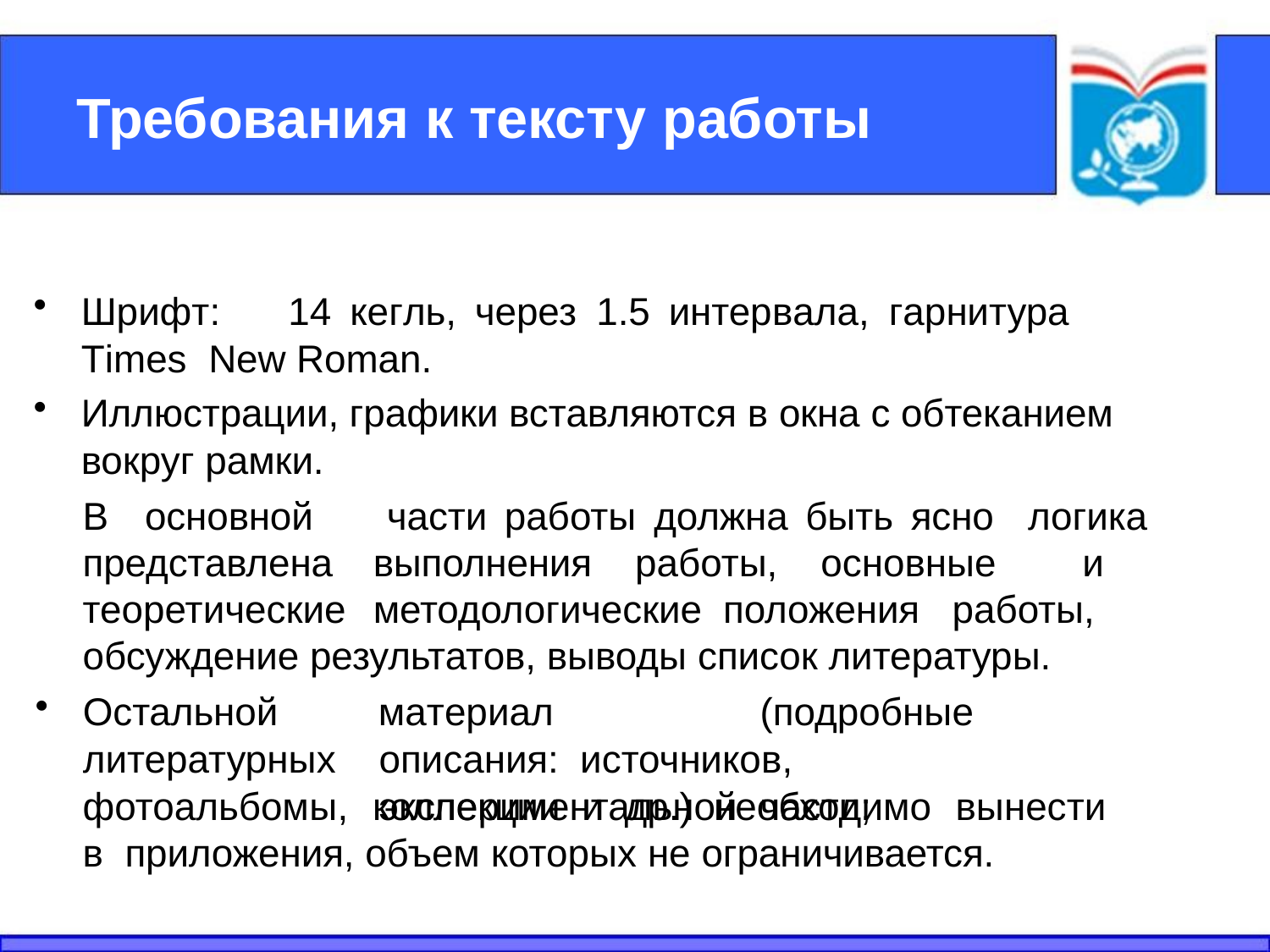

# Требования к тексту работы
Шрифт:	14	кегль,	через	1.5	интервала,	гарнитура	Times  New Roman.
Иллюстрации, графики вставляются в окна с обтеканием  вокруг рамки.
В основной  представлена  теоретические
части работы должна быть ясно  логика выполнения работы, основные  и  методологические  положения   работы,
обсуждение результатов, выводы список литературы.
Остальной  литературных
материал		(подробные	описания:  источников,	экспериментальной	части;
фотоальбомы,	коллекции	и	др.)	необходимо	вынести	в  приложения, объем которых не ограничивается.